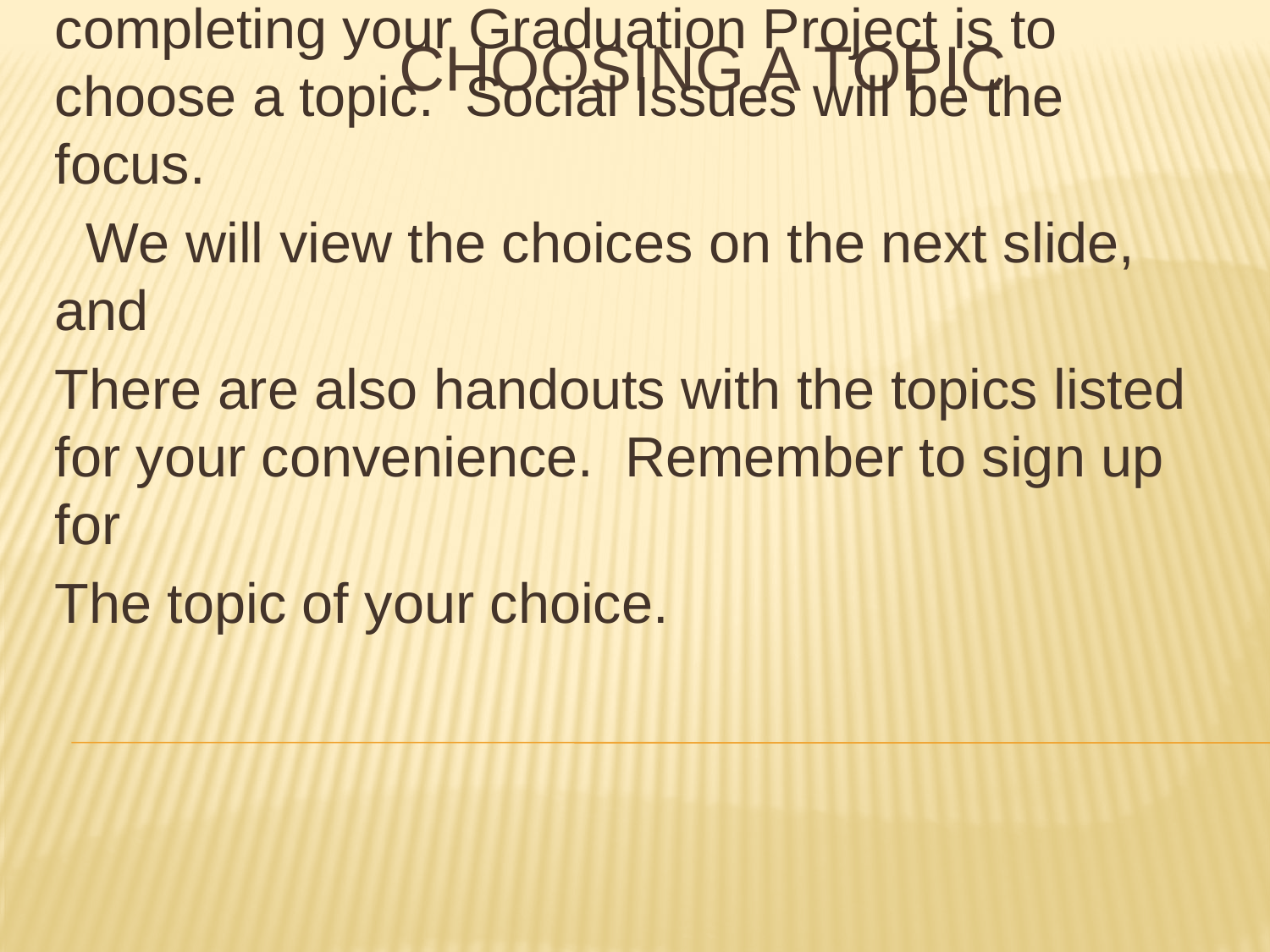

# Choosing a topic
The first step in the process for successfully completing your Graduation Project is to choose a topic.  Social Issues will be the focus.
  We will view the choices on the next slide, and
There are also handouts with the topics listed for your convenience.  Remember to sign up for
The topic of your choice.